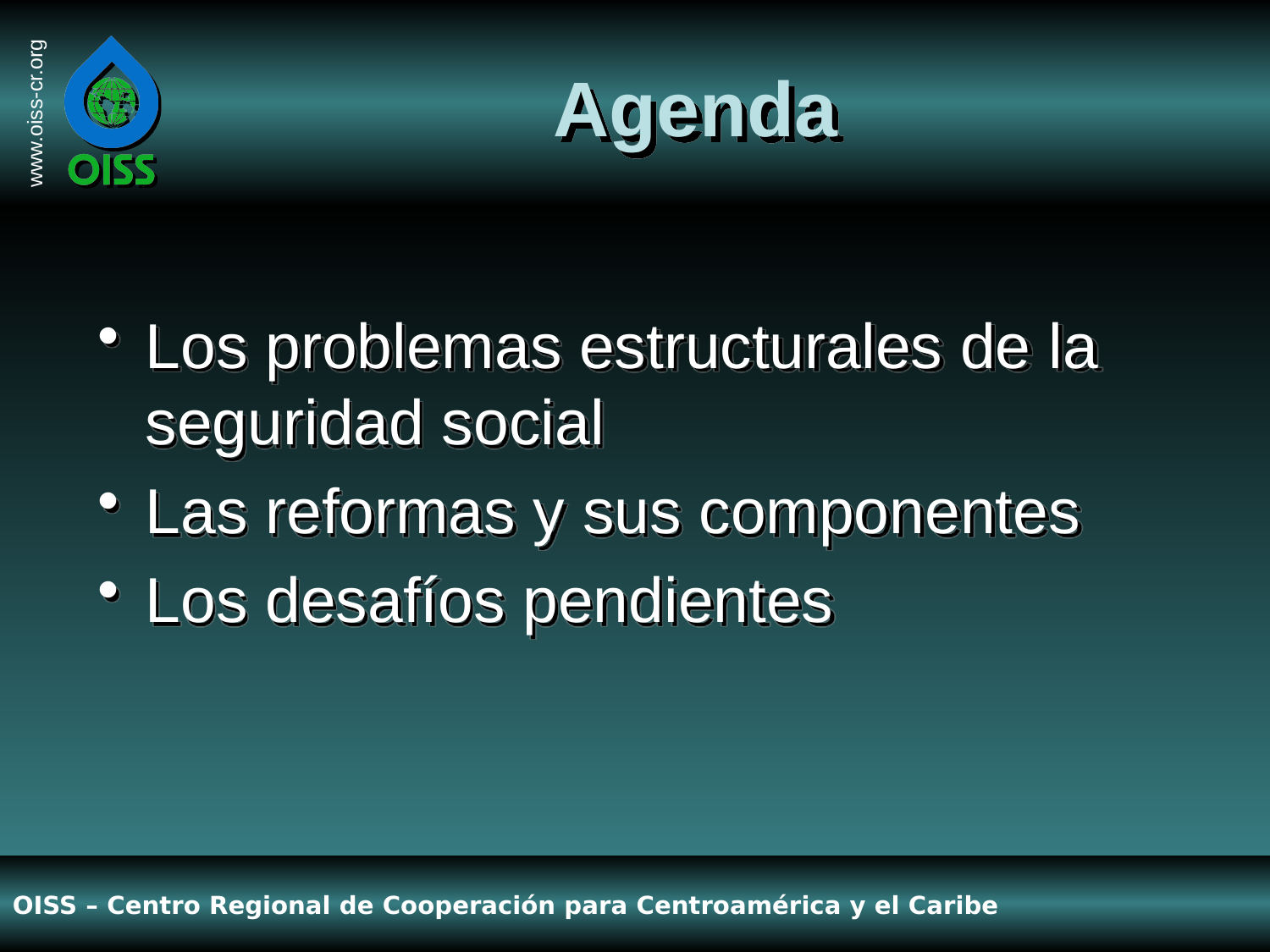

# Agenda
Los problemas estructurales de la seguridad social
Las reformas y sus componentes
Los desafíos pendientes